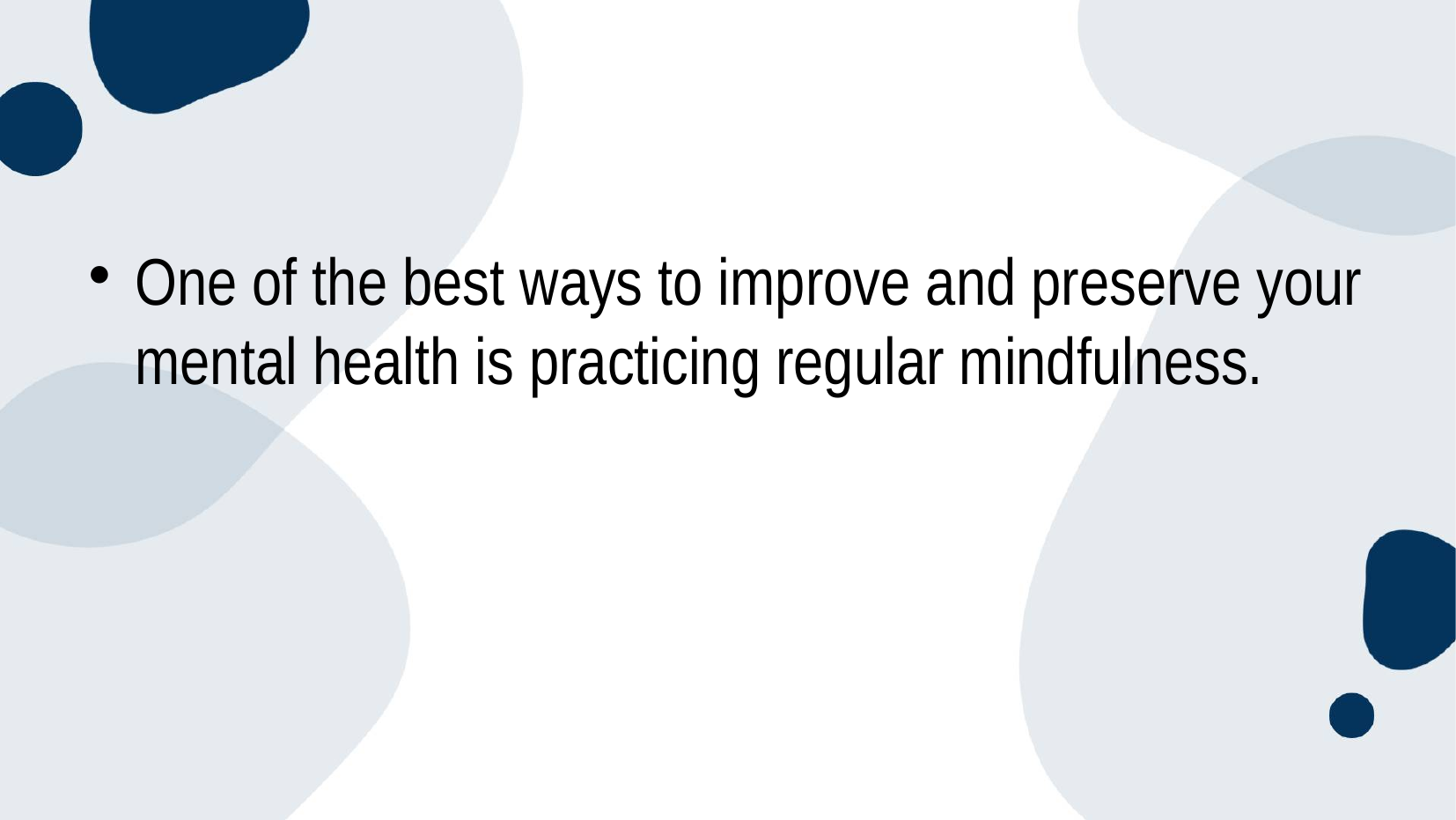

#
One of the best ways to improve and preserve your mental health is practicing regular mindfulness.